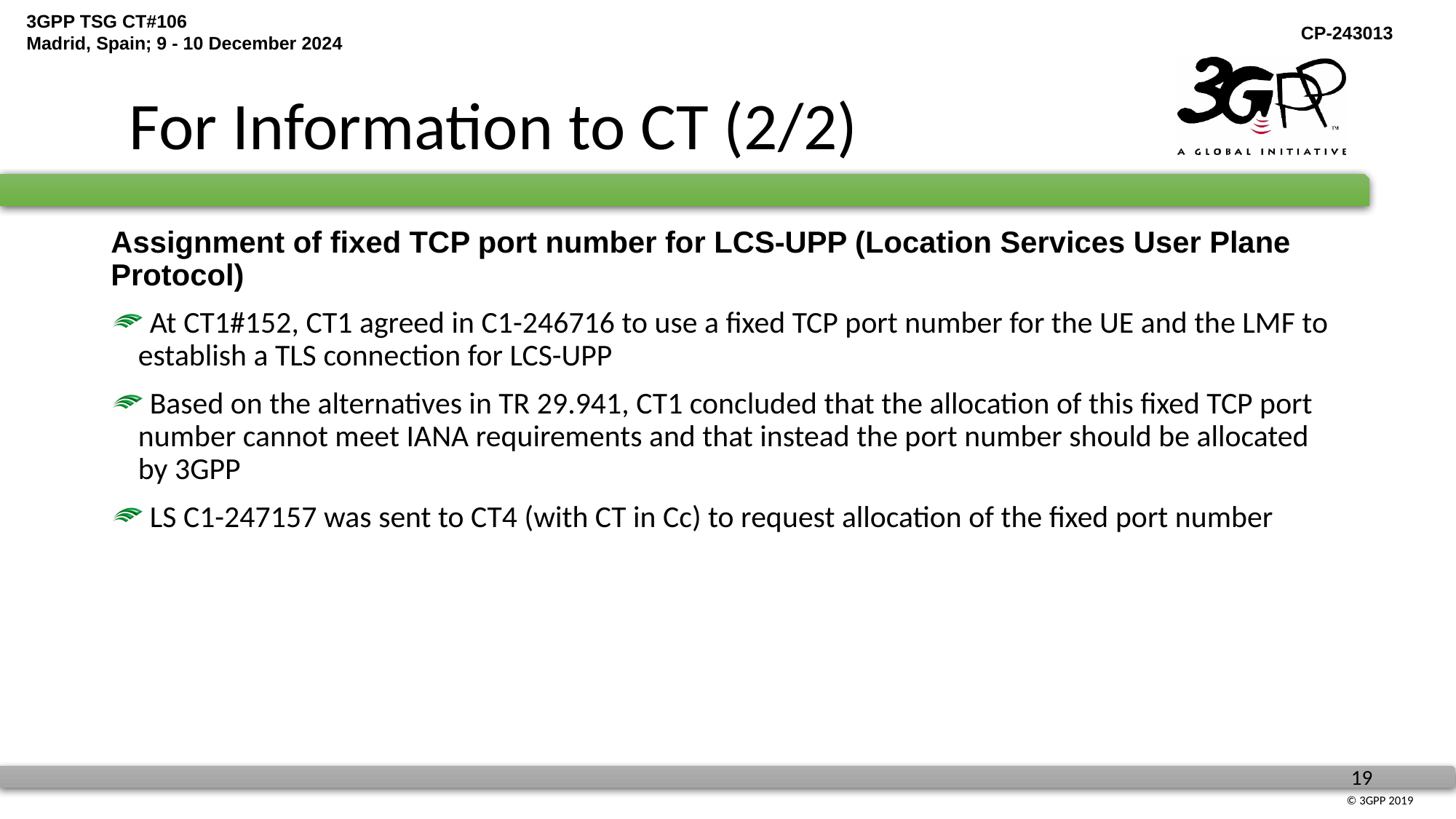

# For Information to CT (2/2)
Assignment of fixed TCP port number for LCS-UPP (Location Services User Plane Protocol)
 At CT1#152, CT1 agreed in C1-246716 to use a fixed TCP port number for the UE and the LMF to establish a TLS connection for LCS-UPP
 Based on the alternatives in TR 29.941, CT1 concluded that the allocation of this fixed TCP port number cannot meet IANA requirements and that instead the port number should be allocated by 3GPP
 LS C1-247157 was sent to CT4 (with CT in Cc) to request allocation of the fixed port number